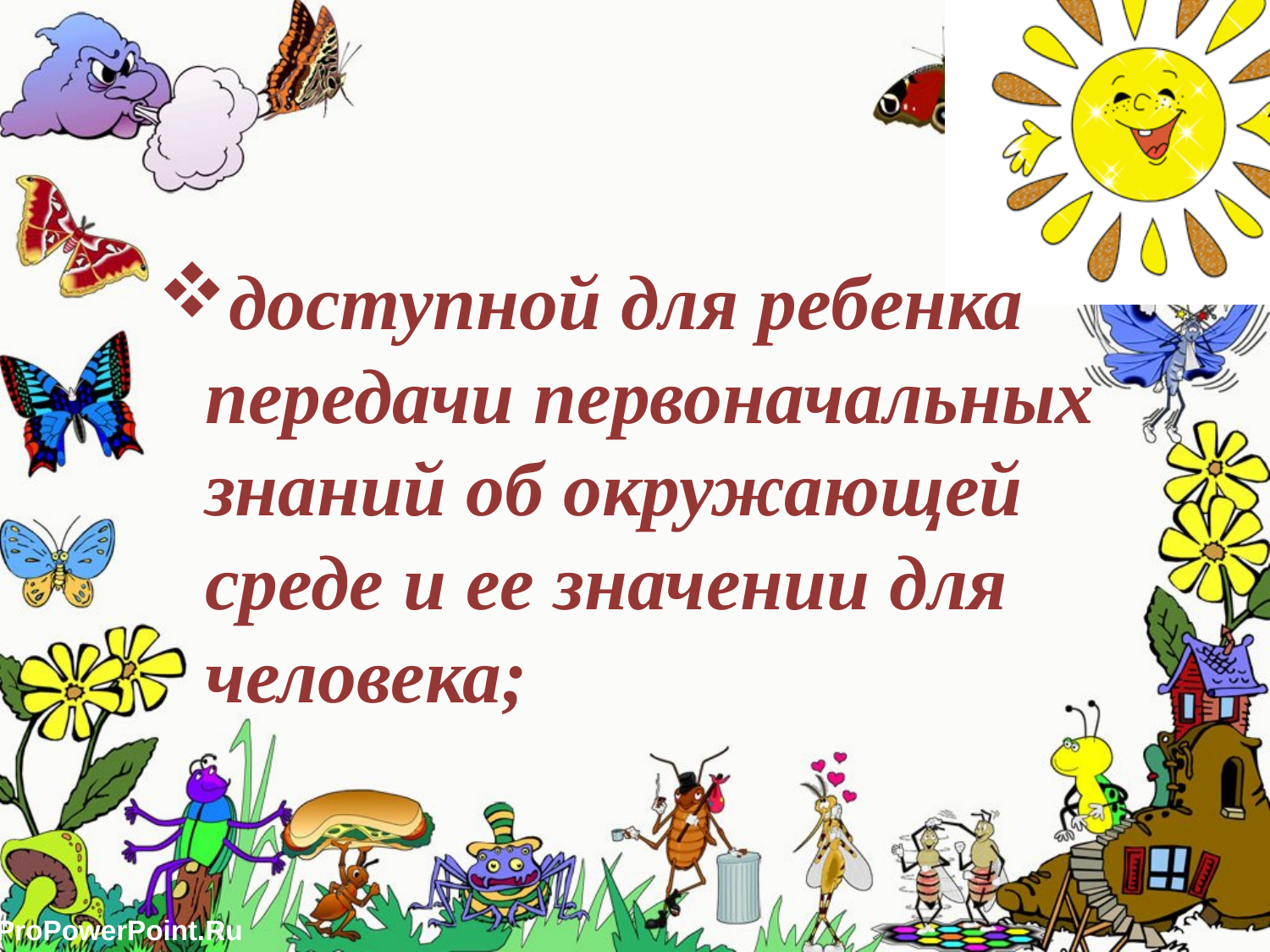

доступной для ребенка передачи первоначальных знаний об окружающей среде и ее значении для человека;